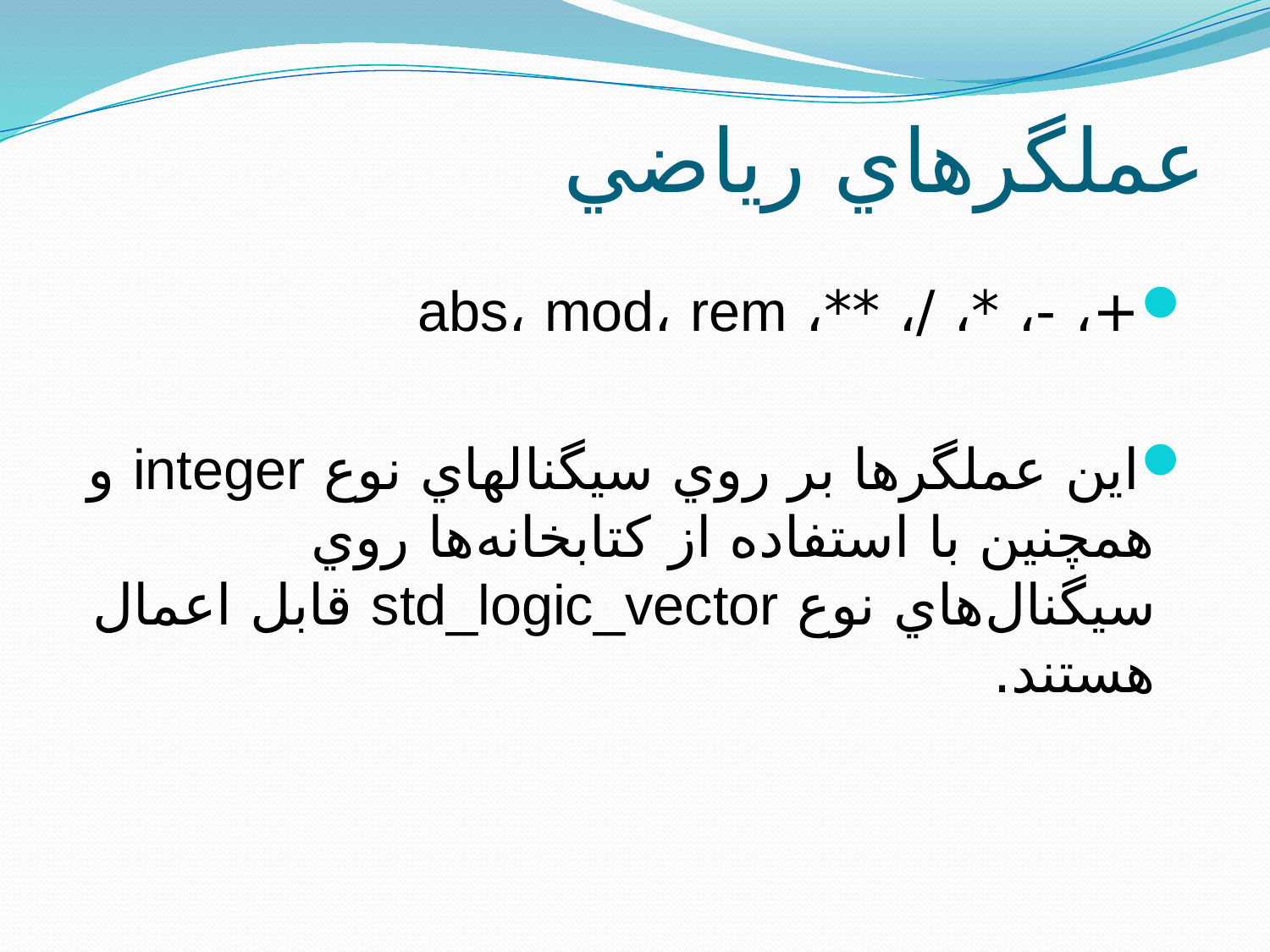

# عملگرهاي رياضي
+، -، *، /، **، abs، mod، rem

اين عملگرها بر روي سيگنالهاي نوع integer و همچنين با استفاده از کتابخانه‌ها روي سيگنال‌هاي نوع std_logic_vector قابل اعمال هستند.